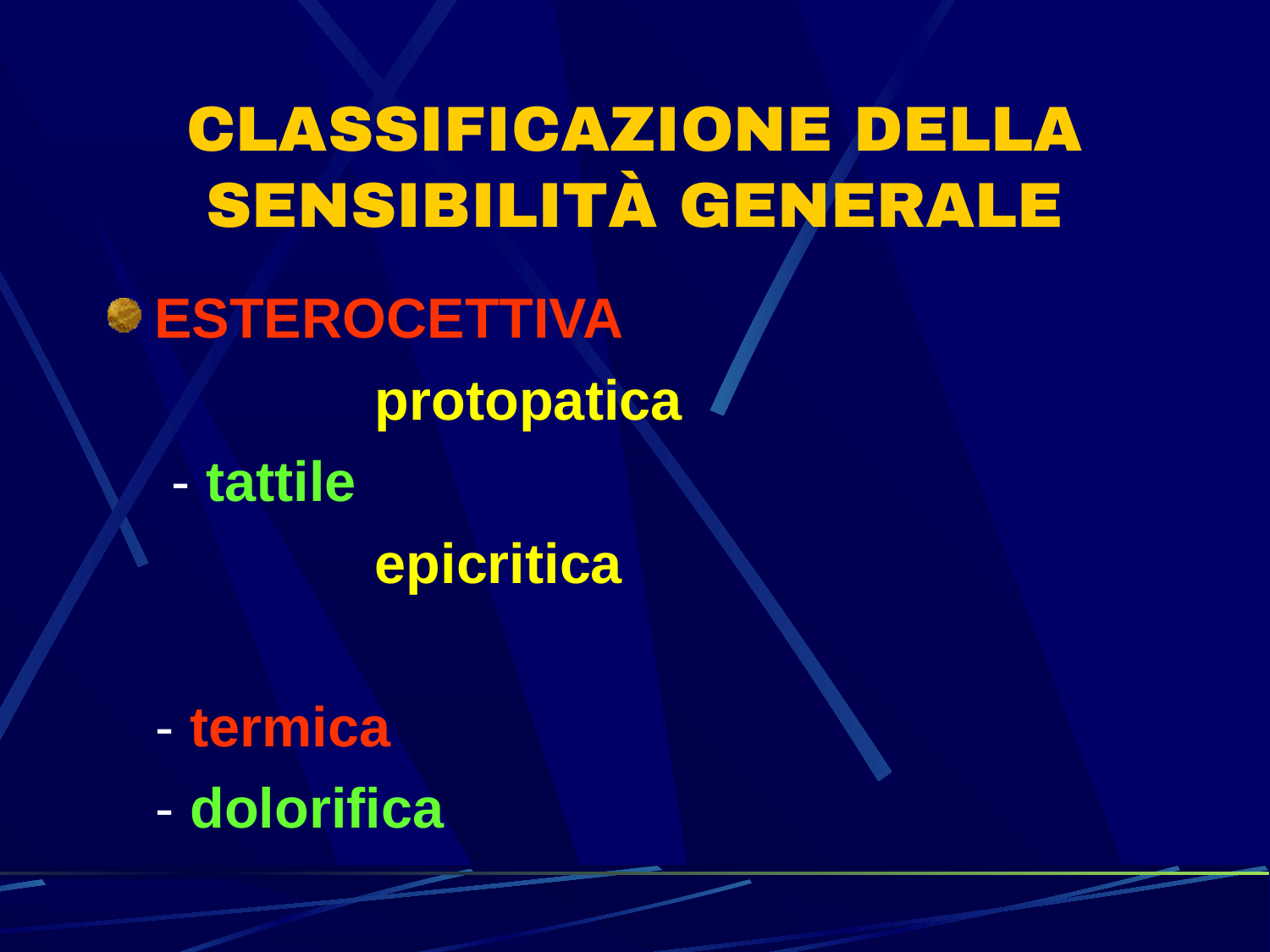

CLASSIFICAZIONE DELLA SENSIBILITÀ GENERALE
ESTEROCETTIVA
                 protopatica
    - tattile
                 epicritica

   - termica
   - dolorifica